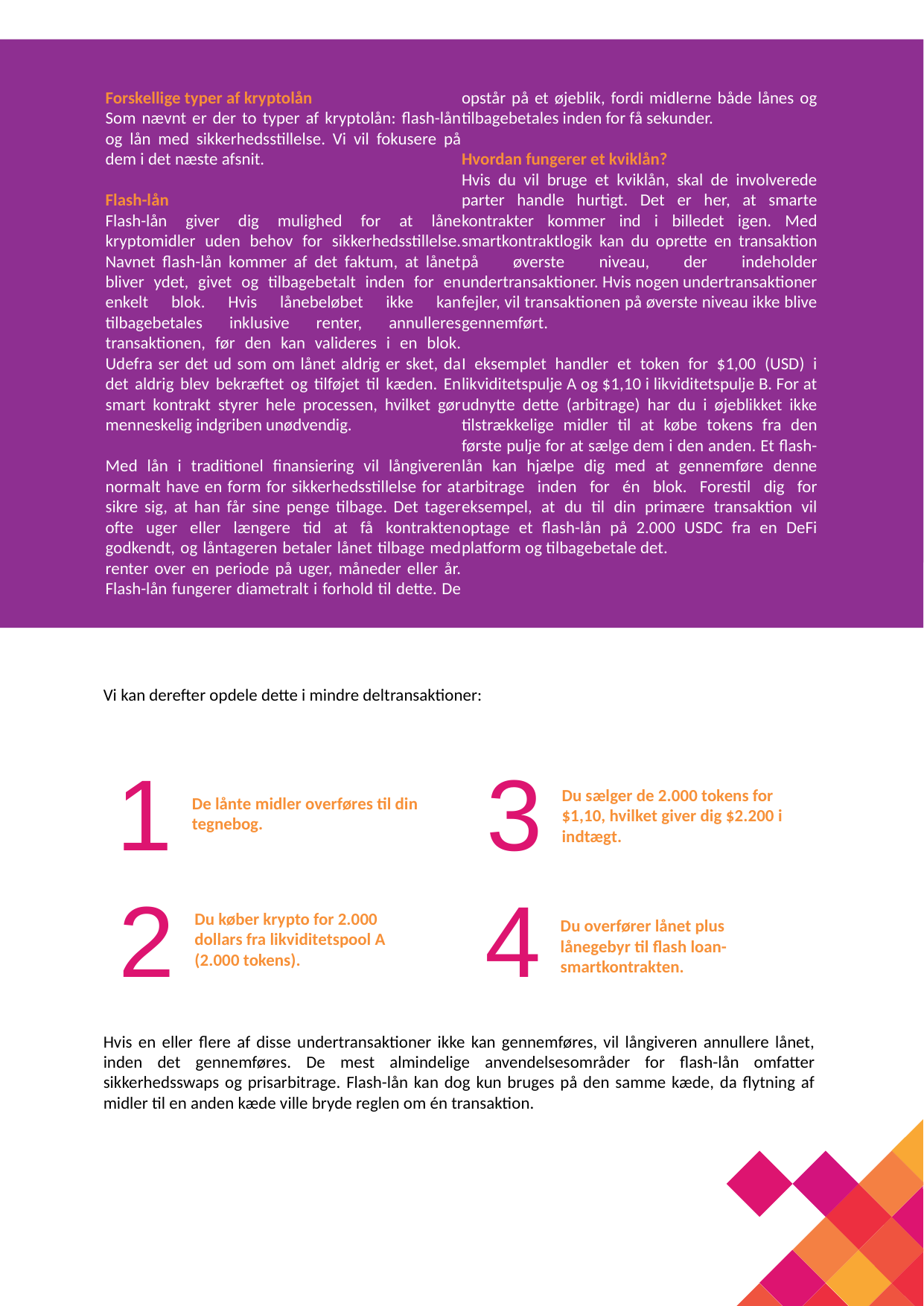

Forskellige typer af kryptolån
Som nævnt er der to typer af kryptolån: flash-lån og lån med sikkerhedsstillelse. Vi vil fokusere på dem i det næste afsnit.

Flash-lån
Flash-lån giver dig mulighed for at låne kryptomidler uden behov for sikkerhedsstillelse. Navnet flash-lån kommer af det faktum, at lånet bliver ydet, givet og tilbagebetalt inden for en enkelt blok. Hvis lånebeløbet ikke kan tilbagebetales inklusive renter, annulleres transaktionen, før den kan valideres i en blok. Udefra ser det ud som om lånet aldrig er sket, da det aldrig blev bekræftet og tilføjet til kæden. En smart kontrakt styrer hele processen, hvilket gør menneskelig indgriben unødvendig.
Med lån i traditionel finansiering vil långiveren normalt have en form for sikkerhedsstillelse for at sikre sig, at han får sine penge tilbage. Det tager ofte uger eller længere tid at få kontrakten godkendt, og låntageren betaler lånet tilbage med renter over en periode på uger, måneder eller år. Flash-lån fungerer diametralt i forhold til dette. De opstår på et øjeblik, fordi midlerne både lånes og tilbagebetales inden for få sekunder.

Hvordan fungerer et kviklån?
Hvis du vil bruge et kviklån, skal de involverede parter handle hurtigt. Det er her, at smarte kontrakter kommer ind i billedet igen. Med smartkontraktlogik kan du oprette en transaktion på øverste niveau, der indeholder undertransaktioner. Hvis nogen undertransaktioner fejler, vil transaktionen på øverste niveau ikke blive gennemført.

I eksemplet handler et token for $1,00 (USD) i likviditetspulje A og $1,10 i likviditetspulje B. For at udnytte dette (arbitrage) har du i øjeblikket ikke tilstrækkelige midler til at købe tokens fra den første pulje for at sælge dem i den anden. Et flash-lån kan hjælpe dig med at gennemføre denne arbitrage inden for én blok. Forestil dig for eksempel, at du til din primære transaktion vil optage et flash-lån på 2.000 USDC fra en DeFi platform og tilbagebetale det.

Vi kan derefter opdele dette i mindre deltransaktioner:
1
3
Du sælger de 2.000 tokens for $1,10, hvilket giver dig $2.200 i indtægt.
De lånte midler overføres til din tegnebog.
2
4
Du køber krypto for 2.000 dollars fra likviditetspool A (2.000 tokens).
Du overfører lånet plus lånegebyr til flash loan-smartkontrakten.
Hvis en eller flere af disse undertransaktioner ikke kan gennemføres, vil långiveren annullere lånet, inden det gennemføres. De mest almindelige anvendelsesområder for flash-lån omfatter sikkerhedsswaps og prisarbitrage. Flash-lån kan dog kun bruges på den samme kæde, da flytning af midler til en anden kæde ville bryde reglen om én transaktion.

121